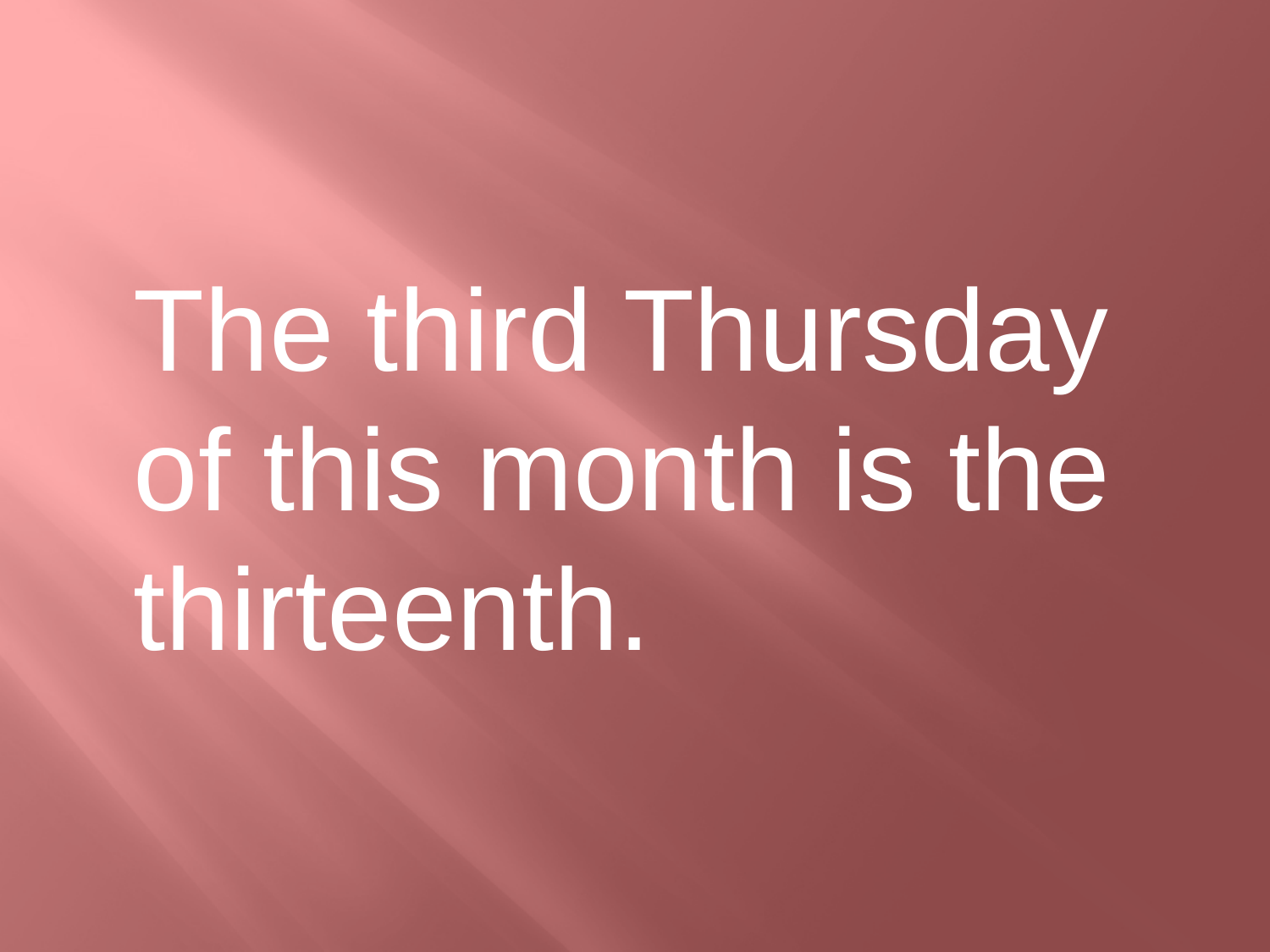

The third Thursday of this month is the thirteenth.